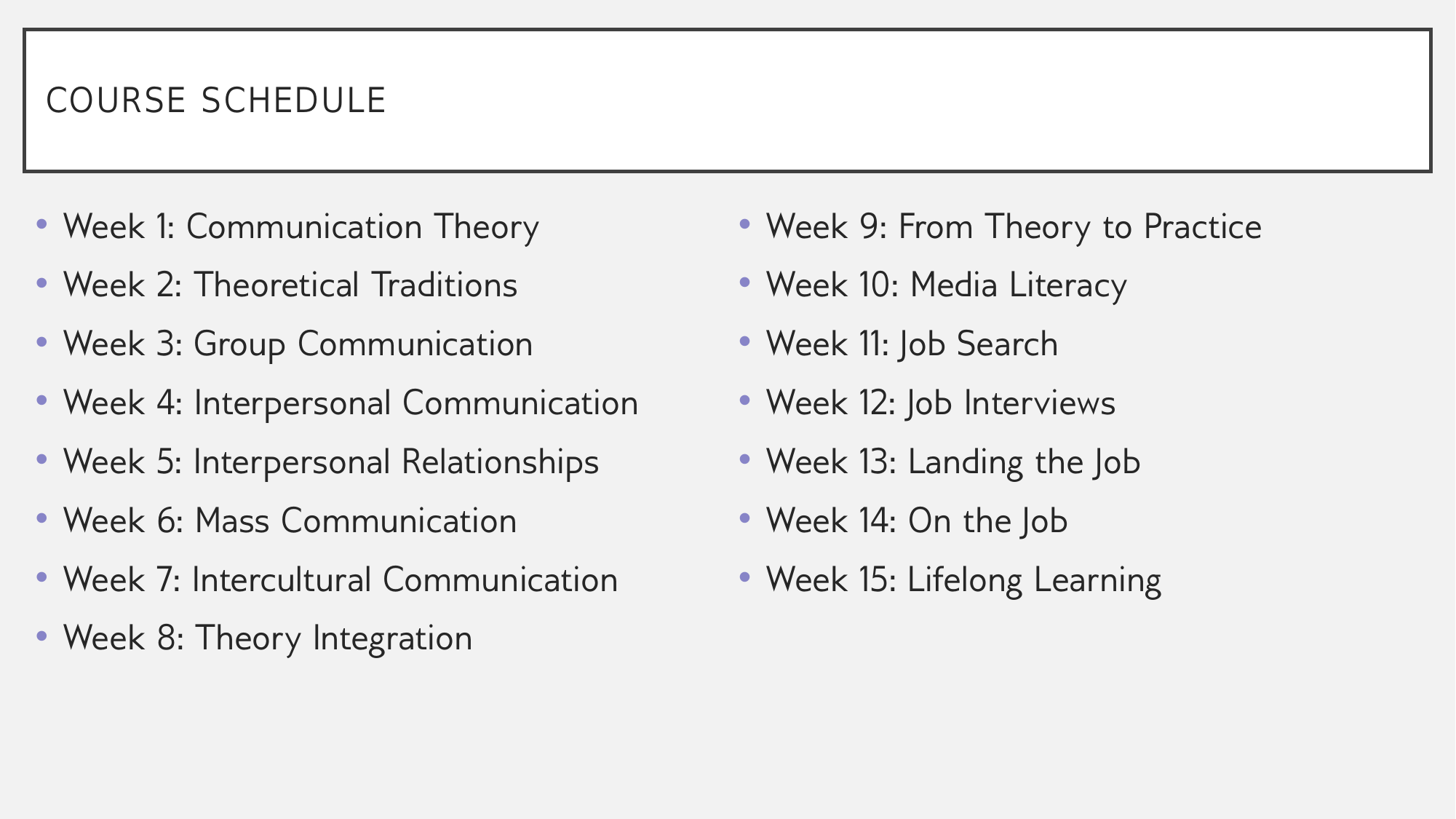

# Course Schedule
Week 1: Communication Theory
Week 2: Theoretical Traditions
Week 3: Group Communication
Week 4: Interpersonal Communication
Week 5: Interpersonal Relationships
Week 6: Mass Communication
Week 7: Intercultural Communication
Week 8: Theory Integration
Week 9: From Theory to Practice
Week 10: Media Literacy
Week 11: Job Search
Week 12: Job Interviews
Week 13: Landing the Job
Week 14: On the Job
Week 15: Lifelong Learning